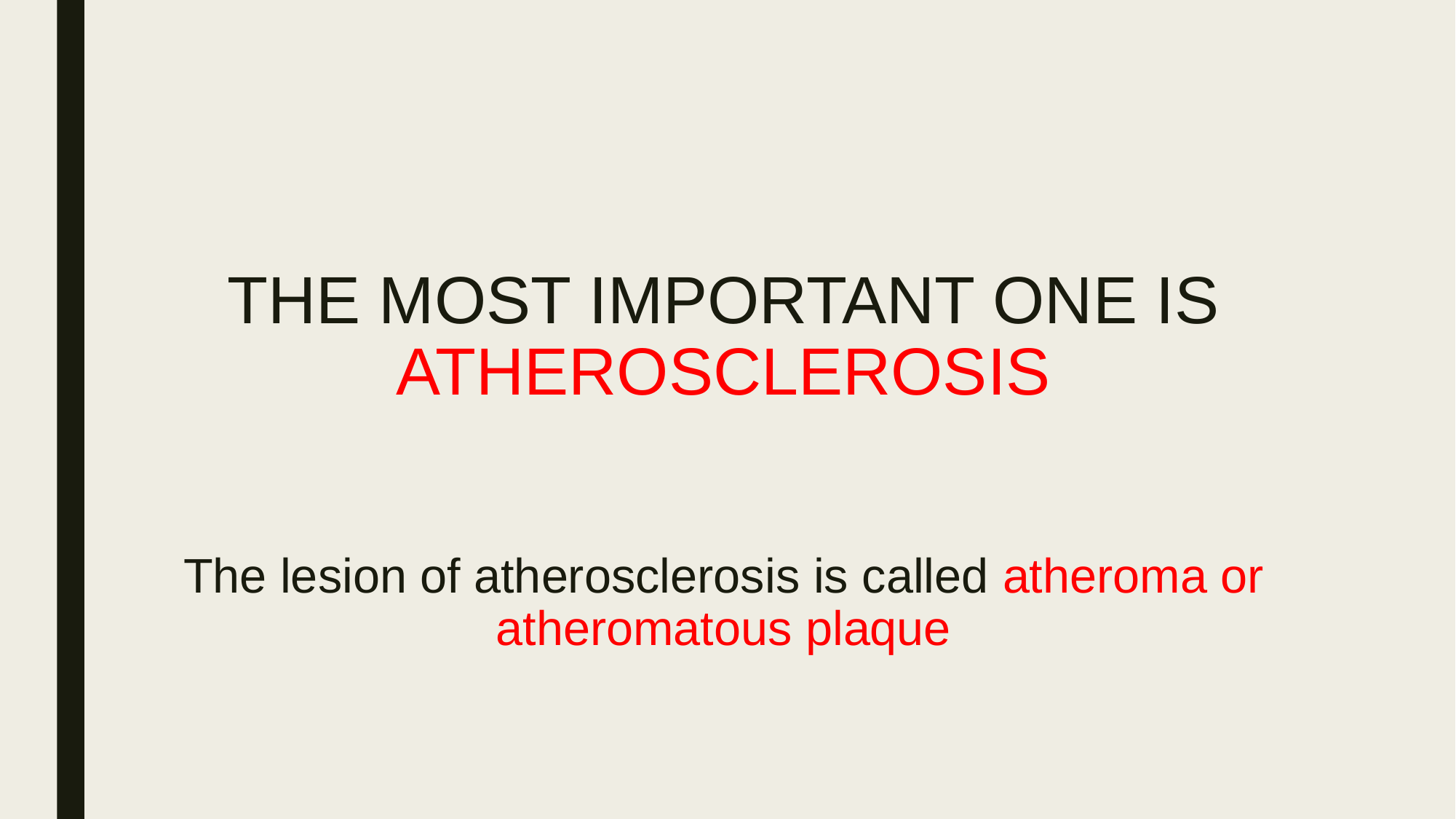

# THE MOST IMPORTANT ONE IS ATHEROSCLEROSIS The lesion of atherosclerosis is called atheroma or atheromatous plaque